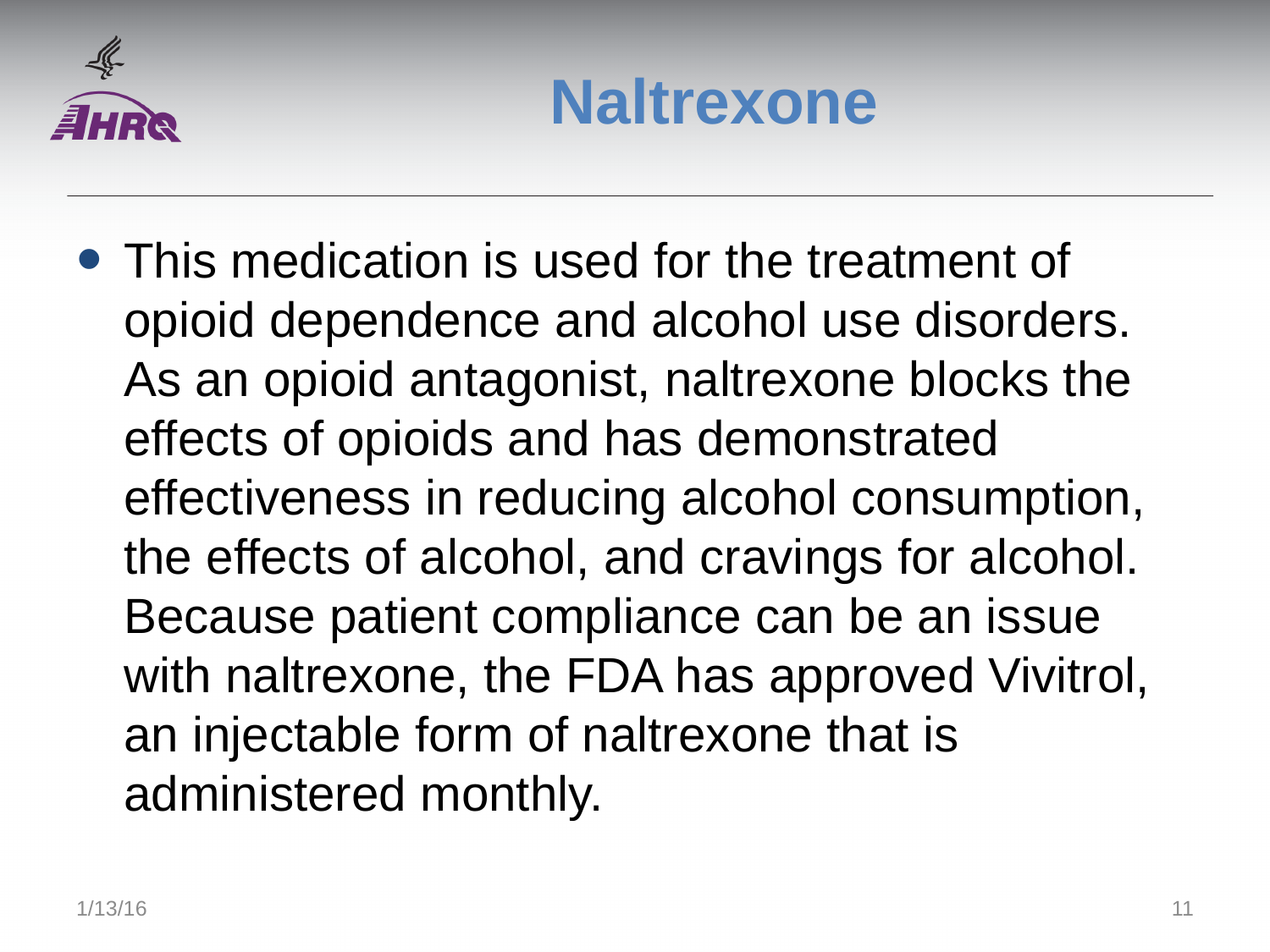

# Naltrexone
This medication is used for the treatment of opioid dependence and alcohol use disorders. As an opioid antagonist, naltrexone blocks the effects of opioids and has demonstrated effectiveness in reducing alcohol consumption, the effects of alcohol, and cravings for alcohol.  Because patient compliance can be an issue with naltrexone, the FDA has approved Vivitrol, an injectable form of naltrexone that is administered monthly.
1/13/16
11